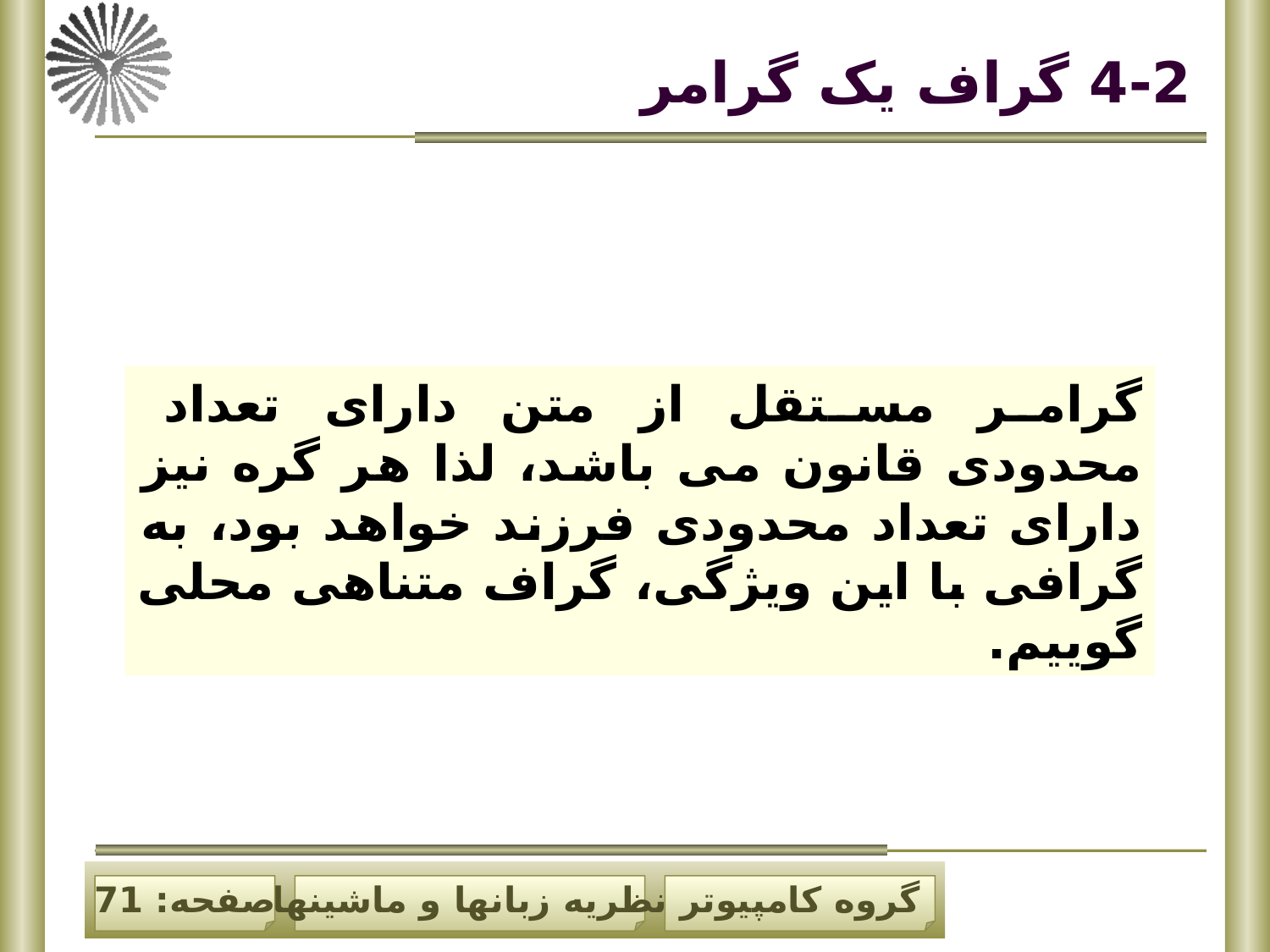

# 4-2 گراف یک گرامر
گرامر مستقل از متن دارای تعداد محدودی قانون می باشد، لذا هر گره نیز دارای تعداد محدودی فرزند خواهد بود، به گرافی با این ویژگی، گراف متناهی محلی گوییم.